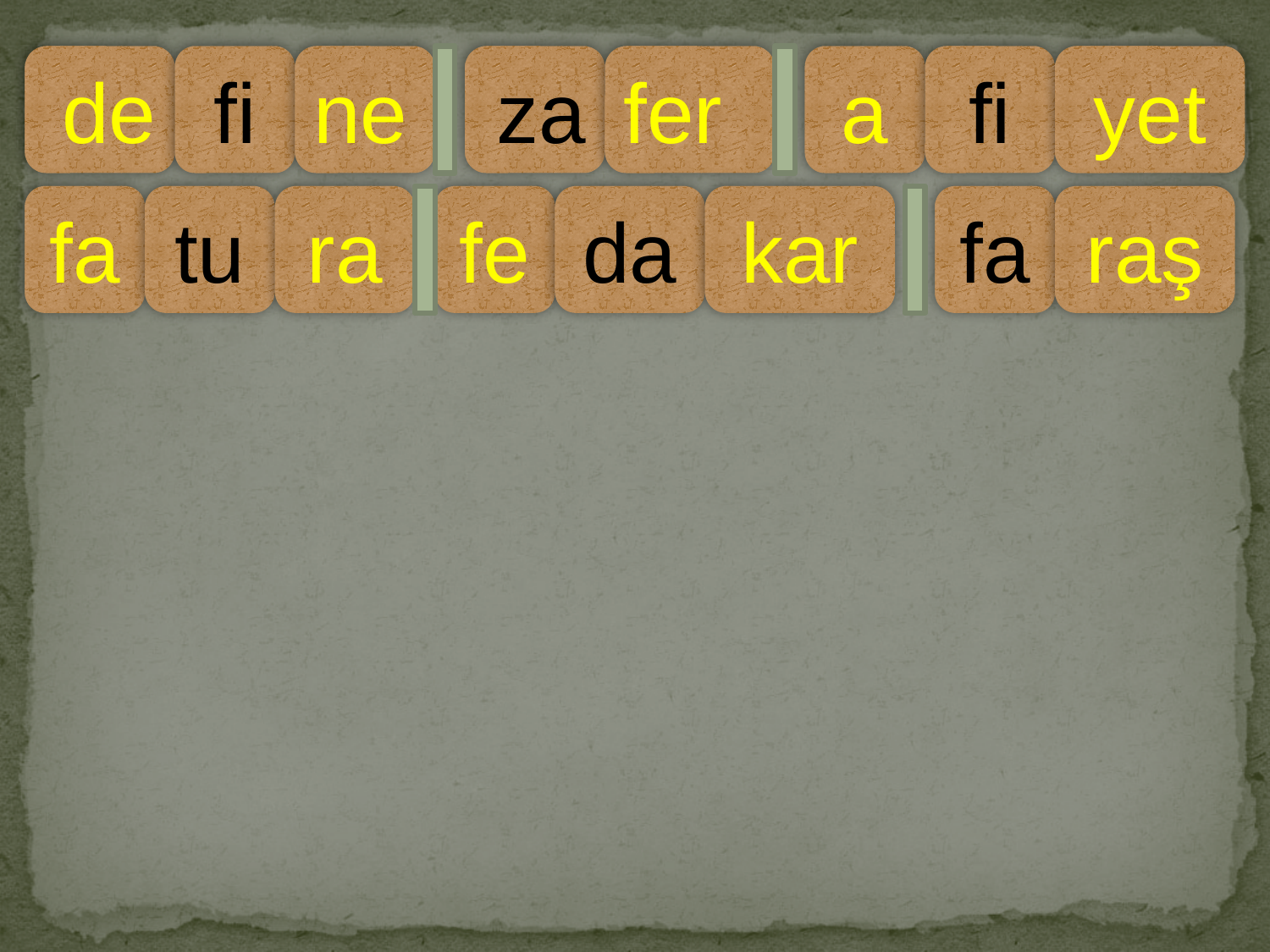

de
fi
ne

za
fer

a
fi
yet
fa
tu
ra

fe
da
kar

fa
raş